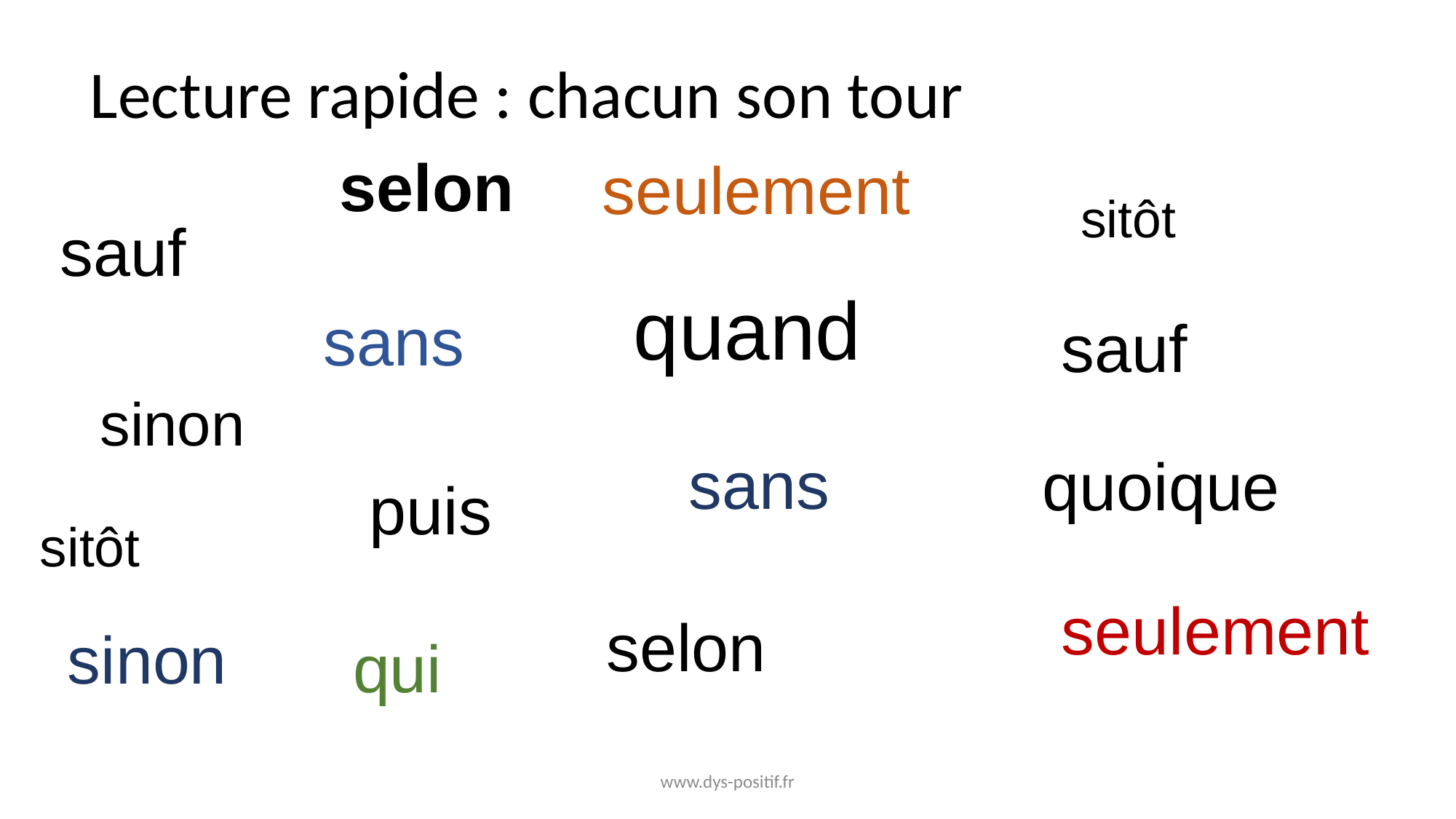

# Lecture rapide : chacun son tour
selon
seulement
sitôt
sauf
quand
sans
sauf
sinon
sans
quoique
puis
sitôt
seulement
selon
sinon
qui
www.dys-positif.fr